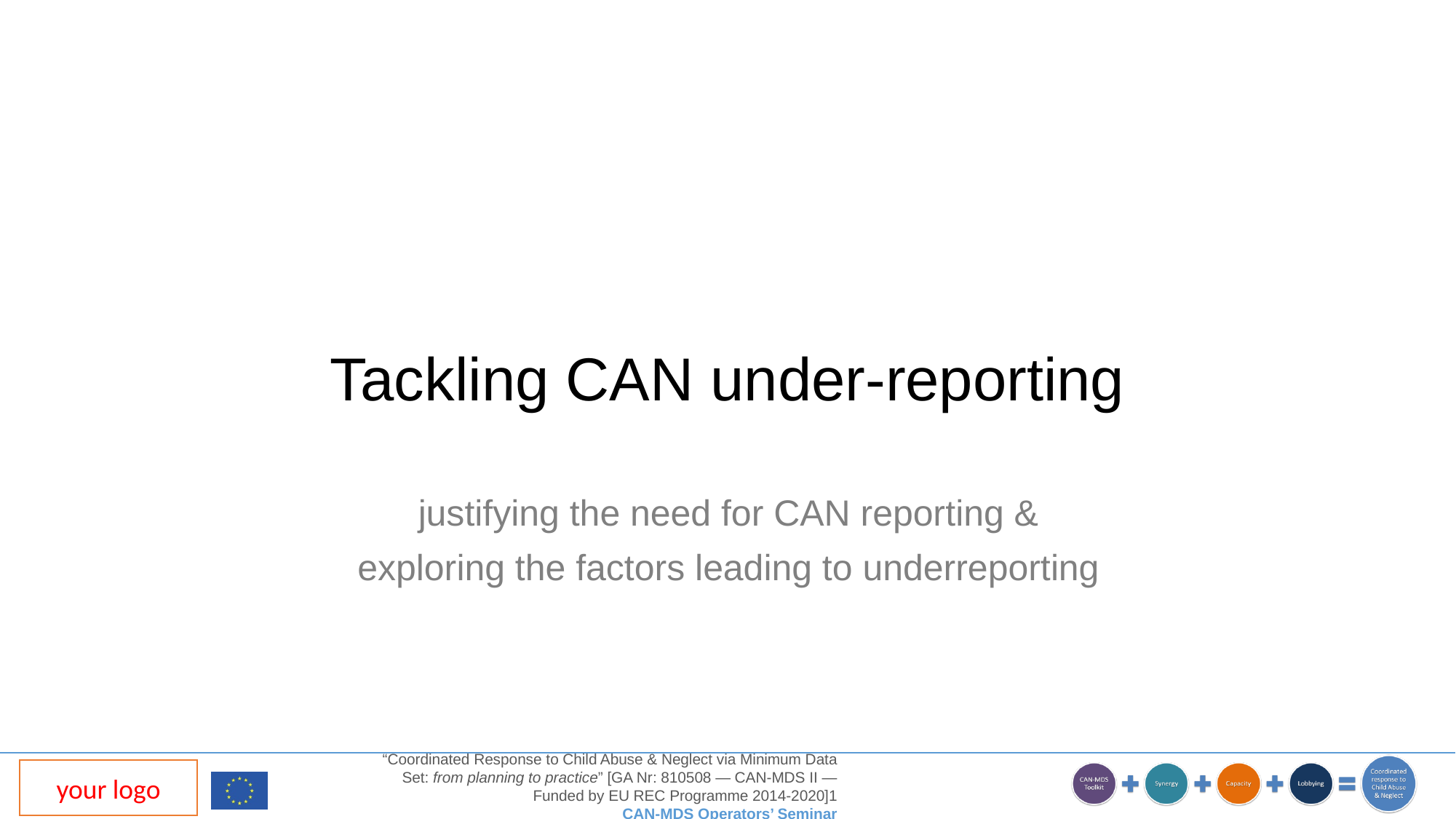

# Tackling CAN under-reporting

justifying the need for CAN reporting &
exploring the factors leading to underreporting